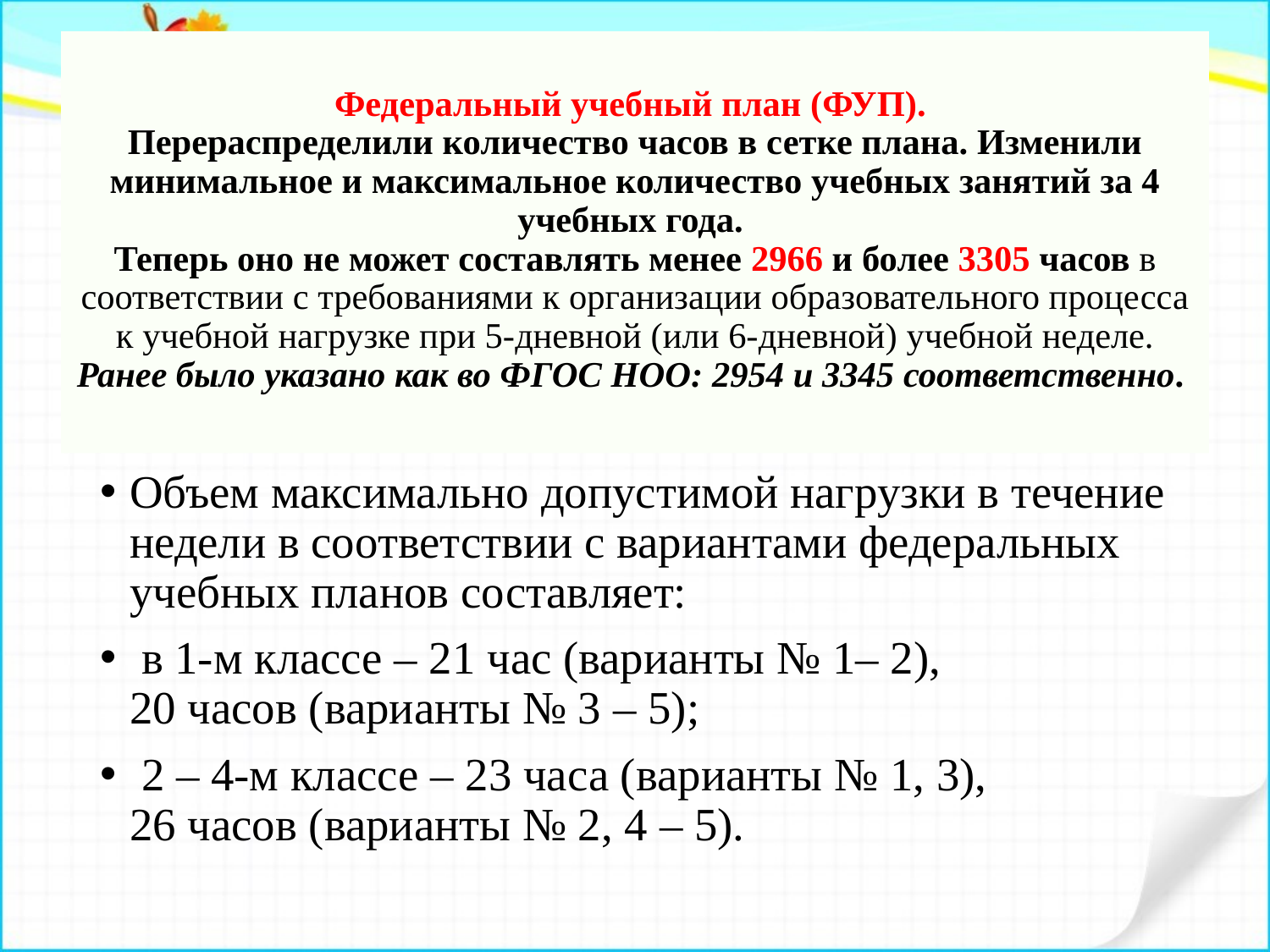

# Федеральный учебный план (ФУП). Перераспределили количество часов в сетке плана. Изменили минимальное и максимальное количество учебных занятий за 4 учебных года. Теперь оно не может составлять менее 2966 и более 3305 часов в соответствии с требованиями к организации образовательного процесса к учебной нагрузке при 5-дневной (или 6-дневной) учебной неделе. Ранее было указано как во ФГОС НОО: 2954 и 3345 соответственно.
Объем максимально допустимой нагрузки в течение недели в соответствии с вариантами федеральных учебных планов составляет:
 в 1-м классе – 21 час (варианты № 1– 2),                 20 часов (варианты № 3 – 5);
 2 – 4-м классе – 23 часа (варианты № 1, 3),             26 часов (варианты № 2, 4 – 5).